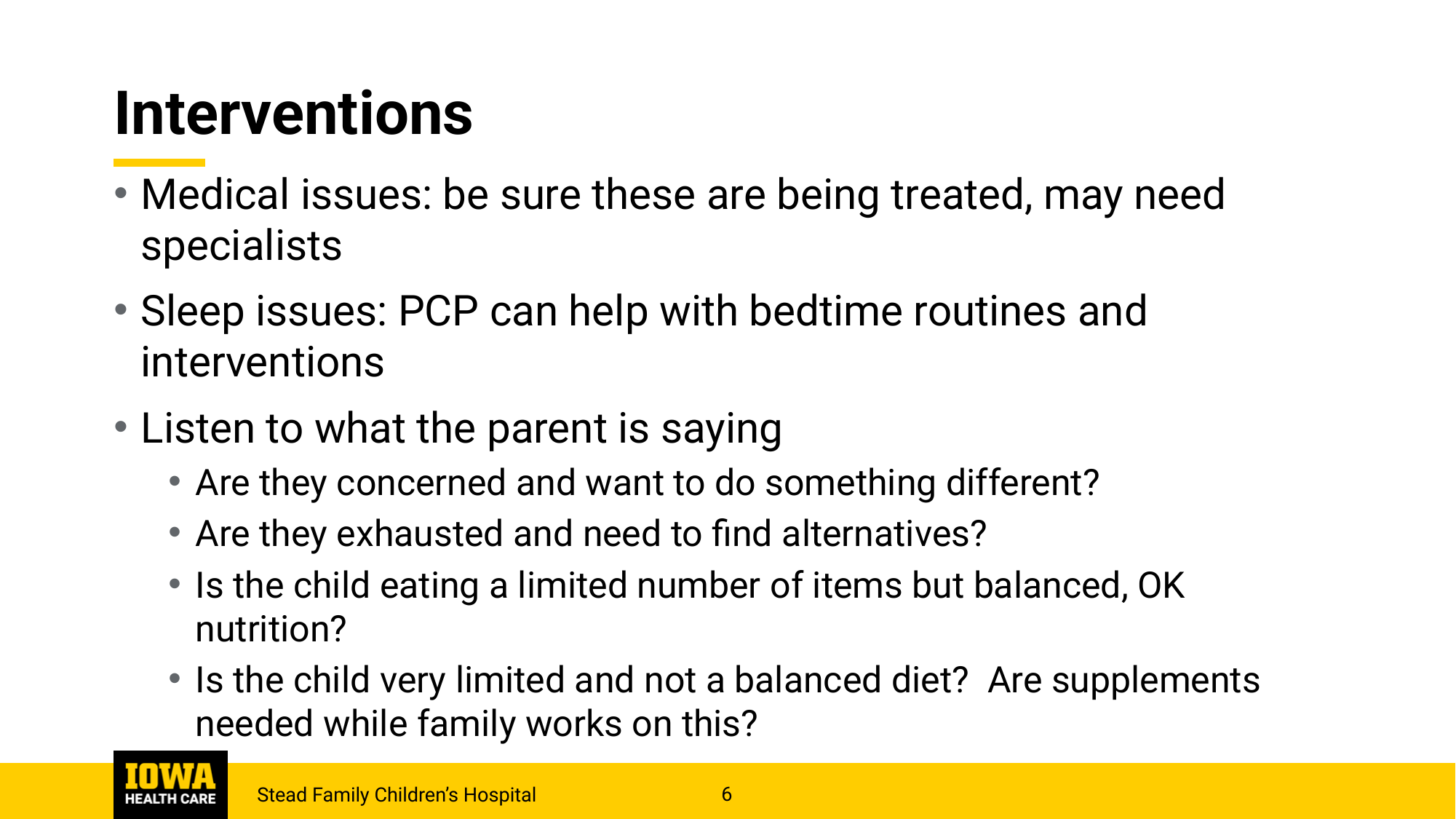

# Interventions
Medical issues: be sure these are being treated, may need specialists
Sleep issues: PCP can help with bedtime routines and interventions
Listen to what the parent is saying
Are they concerned and want to do something different?
Are they exhausted and need to find alternatives?
Is the child eating a limited number of items but balanced, OK nutrition?
Is the child very limited and not a balanced diet?  Are supplements needed while family works on this?